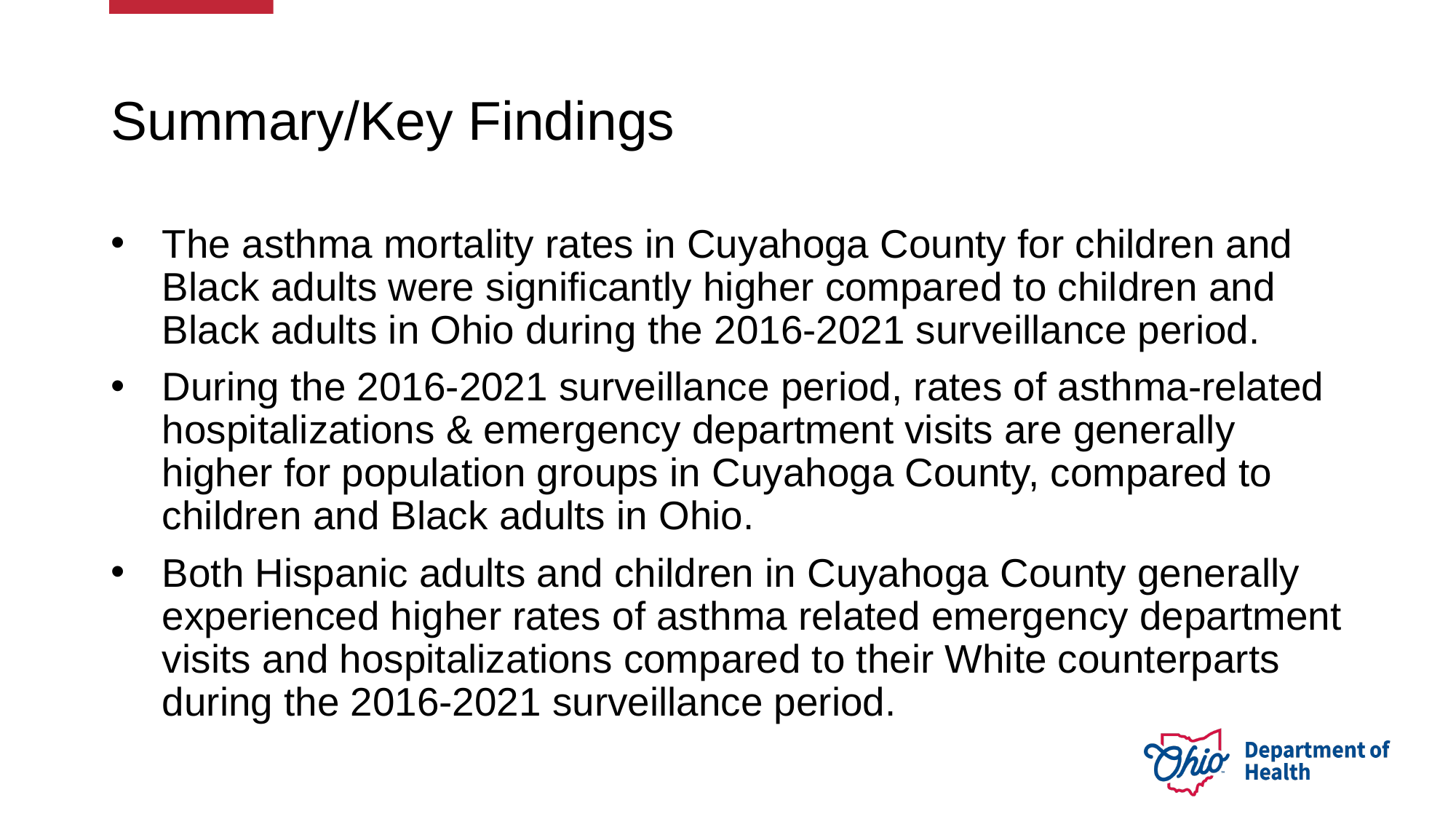

# Summary/Key Findings
The asthma mortality rates in Cuyahoga County for children and Black adults were significantly higher compared to children and Black adults in Ohio during the 2016-2021 surveillance period.
During the 2016-2021 surveillance period, rates of asthma-related hospitalizations & emergency department visits are generally higher for population groups in Cuyahoga County, compared to children and Black adults in Ohio.
Both Hispanic adults and children in Cuyahoga County generally experienced higher rates of asthma related emergency department visits and hospitalizations compared to their White counterparts during the 2016-2021 surveillance period.